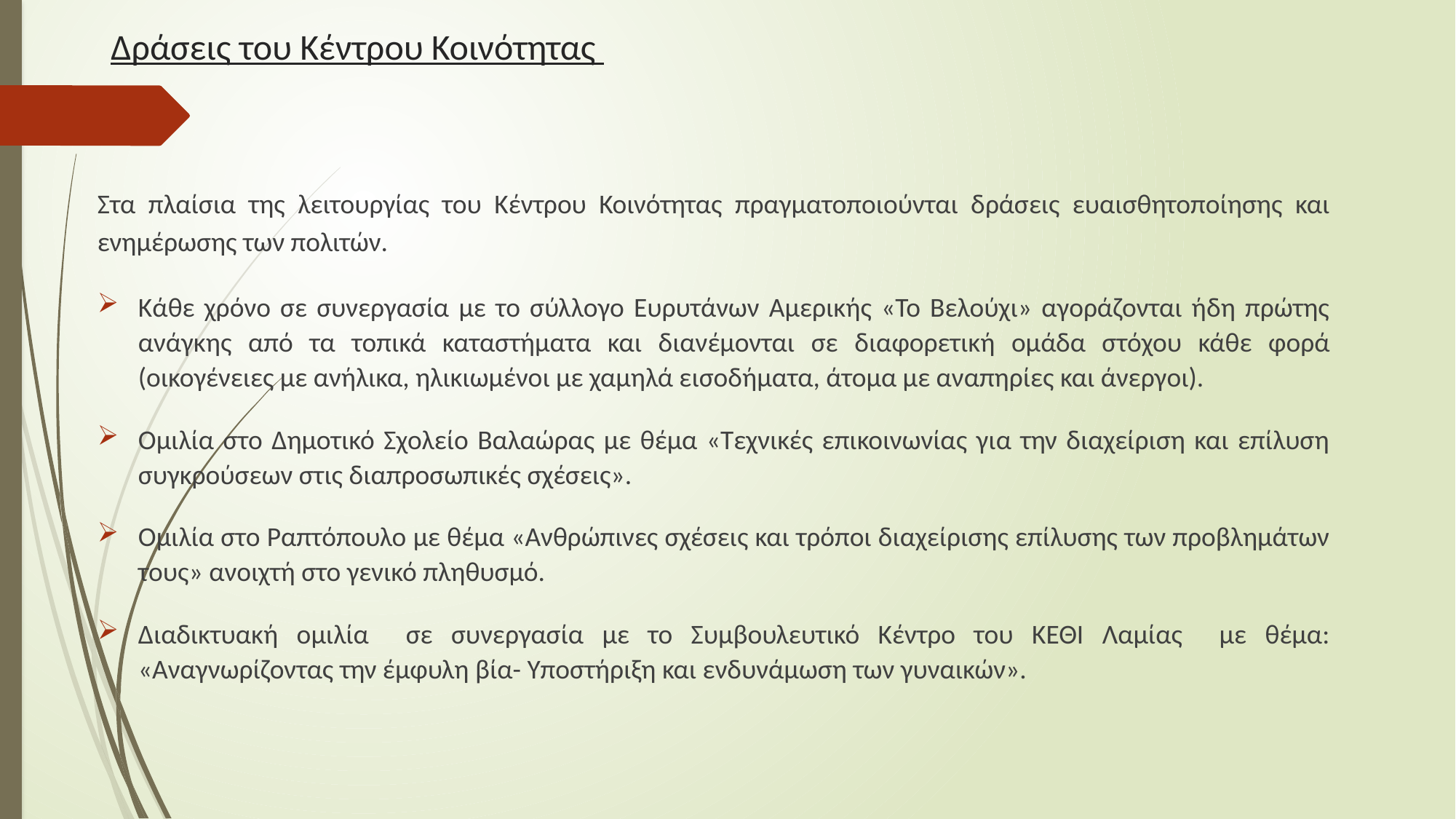

# Δράσεις του Κέντρου Κοινότητας
Στα πλαίσια της λειτουργίας του Κέντρου Κοινότητας πραγματοποιούνται δράσεις ευαισθητοποίησης και ενημέρωσης των πολιτών.
Κάθε χρόνο σε συνεργασία με το σύλλογο Ευρυτάνων Αμερικής «Το Βελούχι» αγοράζονται ήδη πρώτης ανάγκης από τα τοπικά καταστήματα και διανέμονται σε διαφορετική ομάδα στόχου κάθε φορά (οικογένειες με ανήλικα, ηλικιωμένοι με χαμηλά εισοδήματα, άτομα με αναπηρίες και άνεργοι).
Ομιλία στο Δημοτικό Σχολείο Βαλαώρας με θέμα «Τεχνικές επικοινωνίας για την διαχείριση και επίλυση συγκρούσεων στις διαπροσωπικές σχέσεις».
Ομιλία στο Ραπτόπουλο με θέμα «Ανθρώπινες σχέσεις και τρόποι διαχείρισης επίλυσης των προβλημάτων τους» ανοιχτή στο γενικό πληθυσμό.
Διαδικτυακή ομιλία  σε συνεργασία με το Συμβουλευτικό Κέντρο του ΚΕΘΙ Λαμίας  με θέμα: «Αναγνωρίζοντας την έμφυλη βία- Υποστήριξη και ενδυνάμωση των γυναικών».